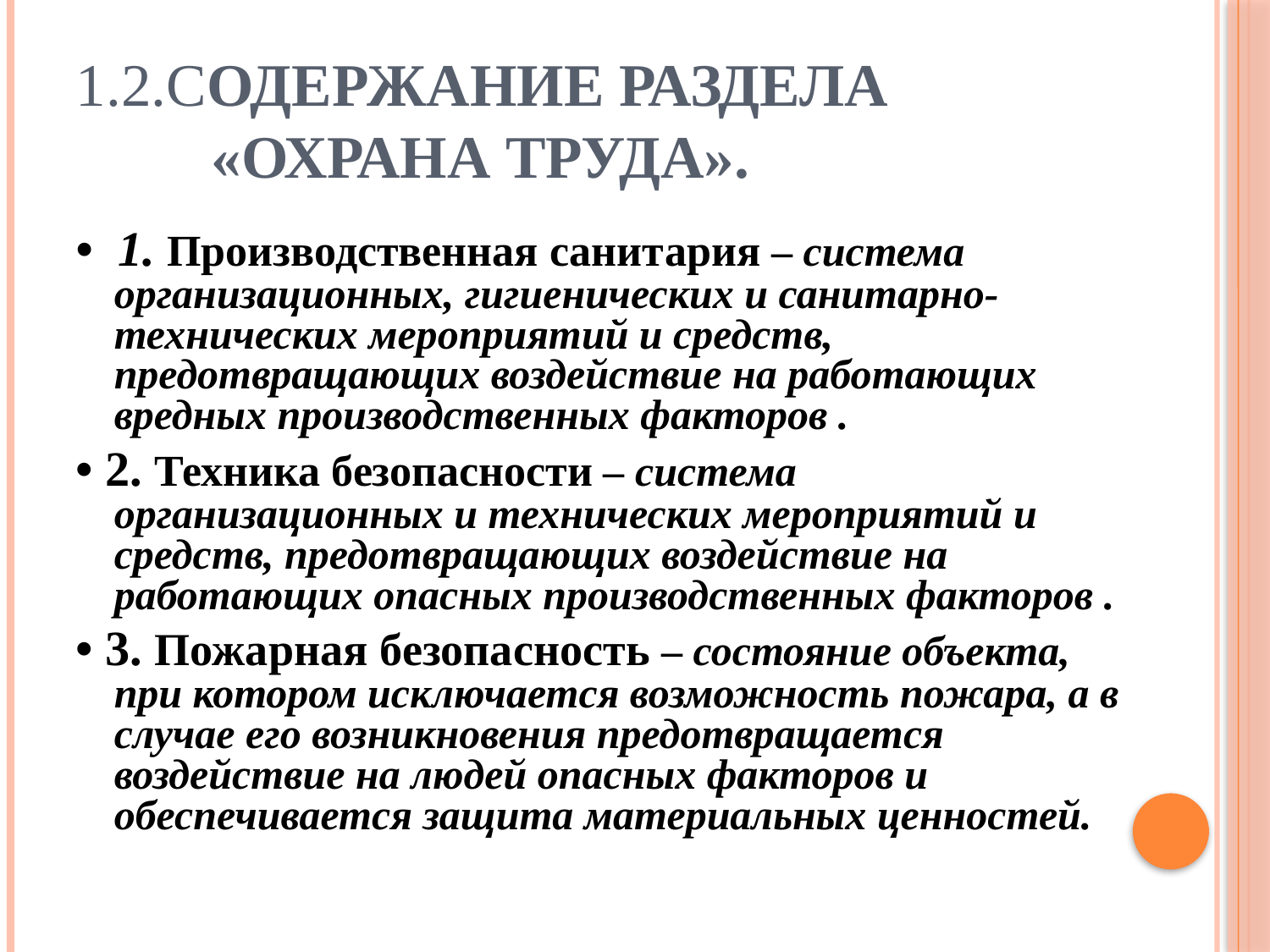

# 1.2.Содержание раздела                       «Охрана труда».
•  1. Производственная санитария – система организационных, гигиенических и санитарно-технических мероприятий и средств, предотвращающих воздействие на работающих вредных производственных факторов .
• 2. Техника безопасности – система организационных и технических мероприятий и средств, предотвращающих воздействие на работающих опасных производственных факторов .
• 3. Пожарная безопасность – состояние объекта, при котором исключается возможность пожара, а в случае его возникновения предотвращается воздействие на людей опасных факторов и обеспечивается защита материальных ценностей.